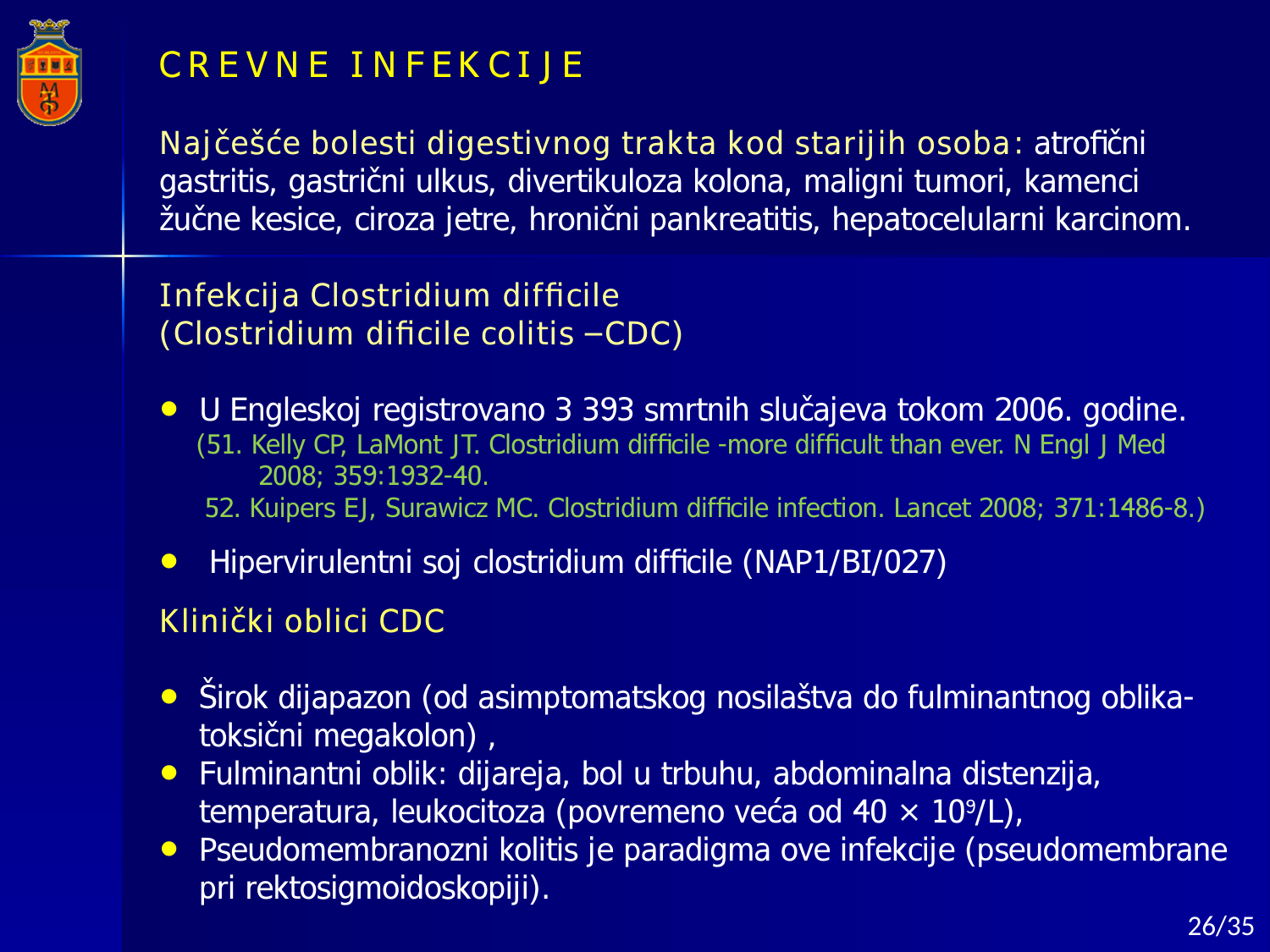

CREVNE INFEKCIJE

Najčešće bolesti digestivnog trakta kod starijih osoba: atrofični gastritis, gastrični ulkus, divertikuloza kolona, maligni tumori, kamenci žučne kesice, ciroza jetre, hronični pankreatitis, hepatocelularni karcinom.

Infekcija Clostridium difficile
(Clostridium dificile colitis –CDC)

U Engleskoj registrovano 3 393 smrtnih slučajeva tokom 2006. godine.
(51. Kelly CP, LaMont JT. Clostridium difficile -more diffi­cult than ever. N Engl J Med 2008; 359:1932-40.
 52. Kuipers EJ, Surawicz MC. Clostridium difficile infecti­on. Lancet 2008; 371:1486-8.)
 Hipervirulentni soj clostridium difficile (NAP1/BI/027)
Klinički oblici CDC

Širok dijapazon (od asimptomatskog nosilaštva do fulminantnog oblika-toksični megakolon) ,
Fulminantni oblik: dijareja, bol u trbuhu, abdominalna distenzija, temperatura, leukocitoza (povremeno veća od 40 × 109/L),
Pseudomembranozni kolitis je paradigma ove infekcije (pseudomembrane pri rektosigmoidoskopiji).
26/35